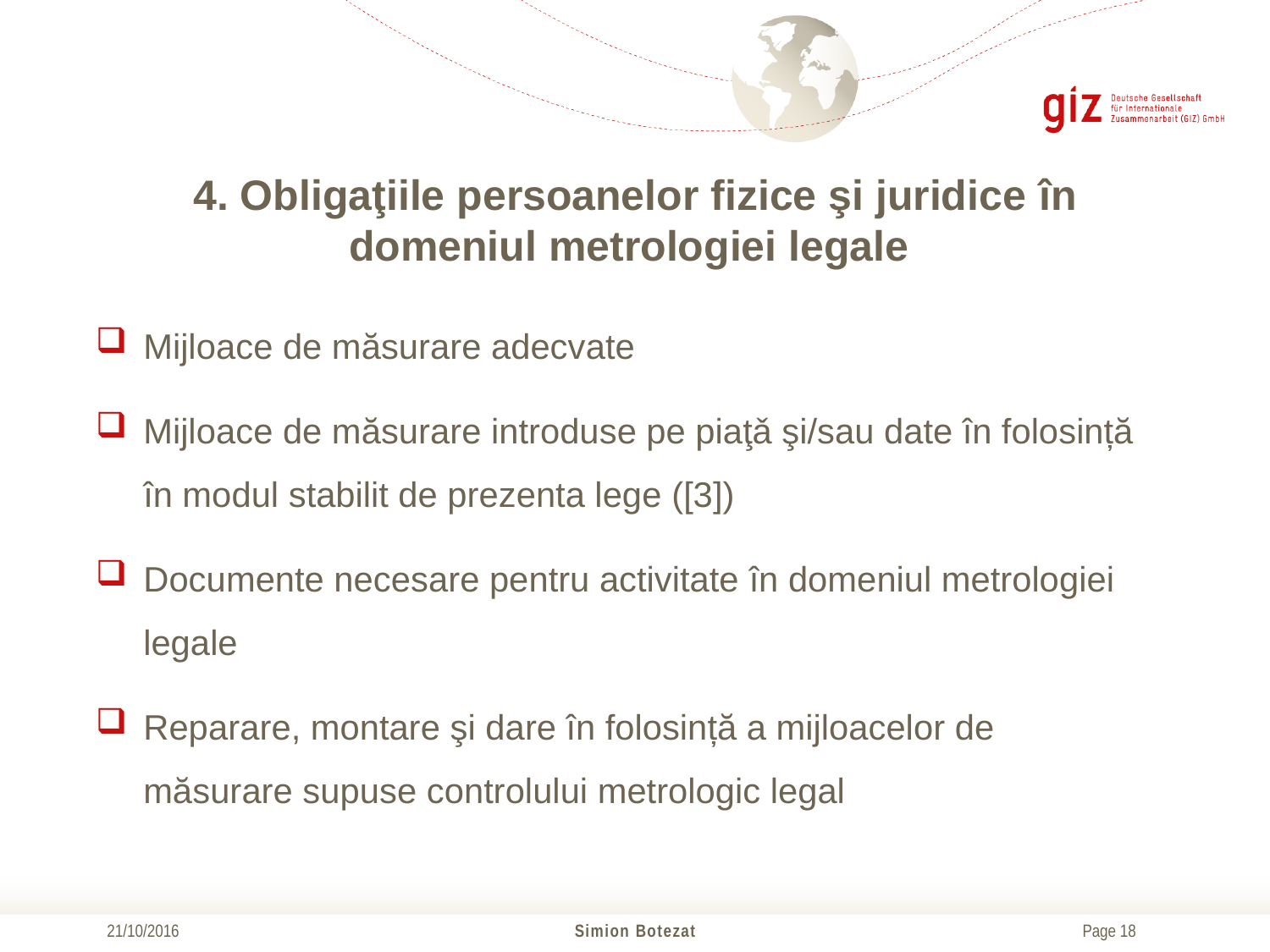

# 4. Obligaţiile persoanelor fizice şi juridice în domeniul metrologiei legale
Mijloace de măsurare adecvate
Mijloace de măsurare introduse pe piaţǎ şi/sau date în folosință în modul stabilit de prezenta lege ([3])
Documente necesare pentru activitate în domeniul metrologiei legale
Reparare, montare şi dare în folosință a mijloacelor de măsurare supuse controlului metrologic legal
21/10/2016
Simion Botezat